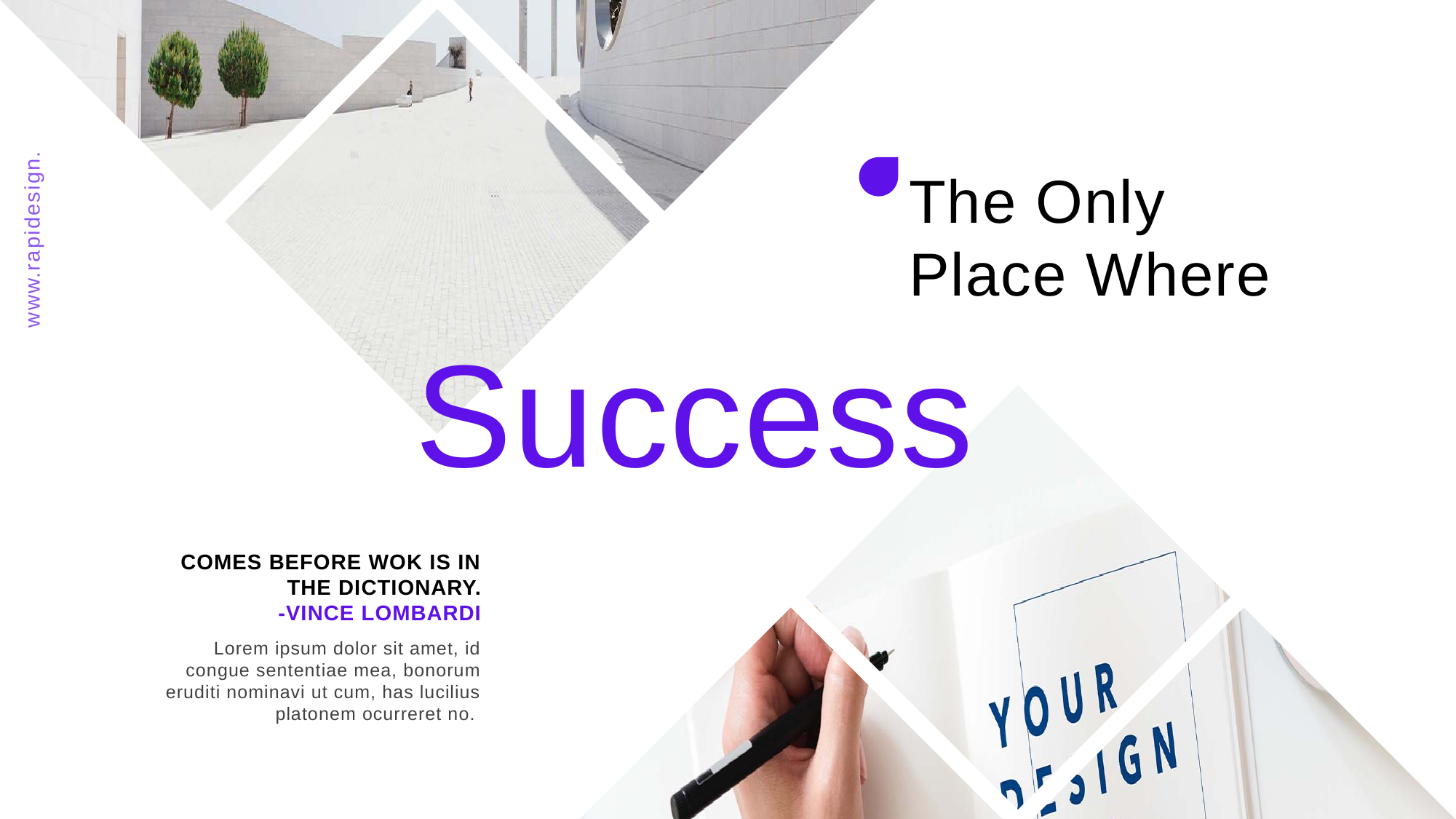

www.rapidesign.cn

The Only
Place Where
Success

COMES BEFORE WOK IS IN THE DICTIONARY.
-VINCE LOMBARDI
Lorem ipsum dolor sit amet, id congue sententiae mea, bonorum eruditi nominavi ut cum, has lucilius platonem ocurreret no.